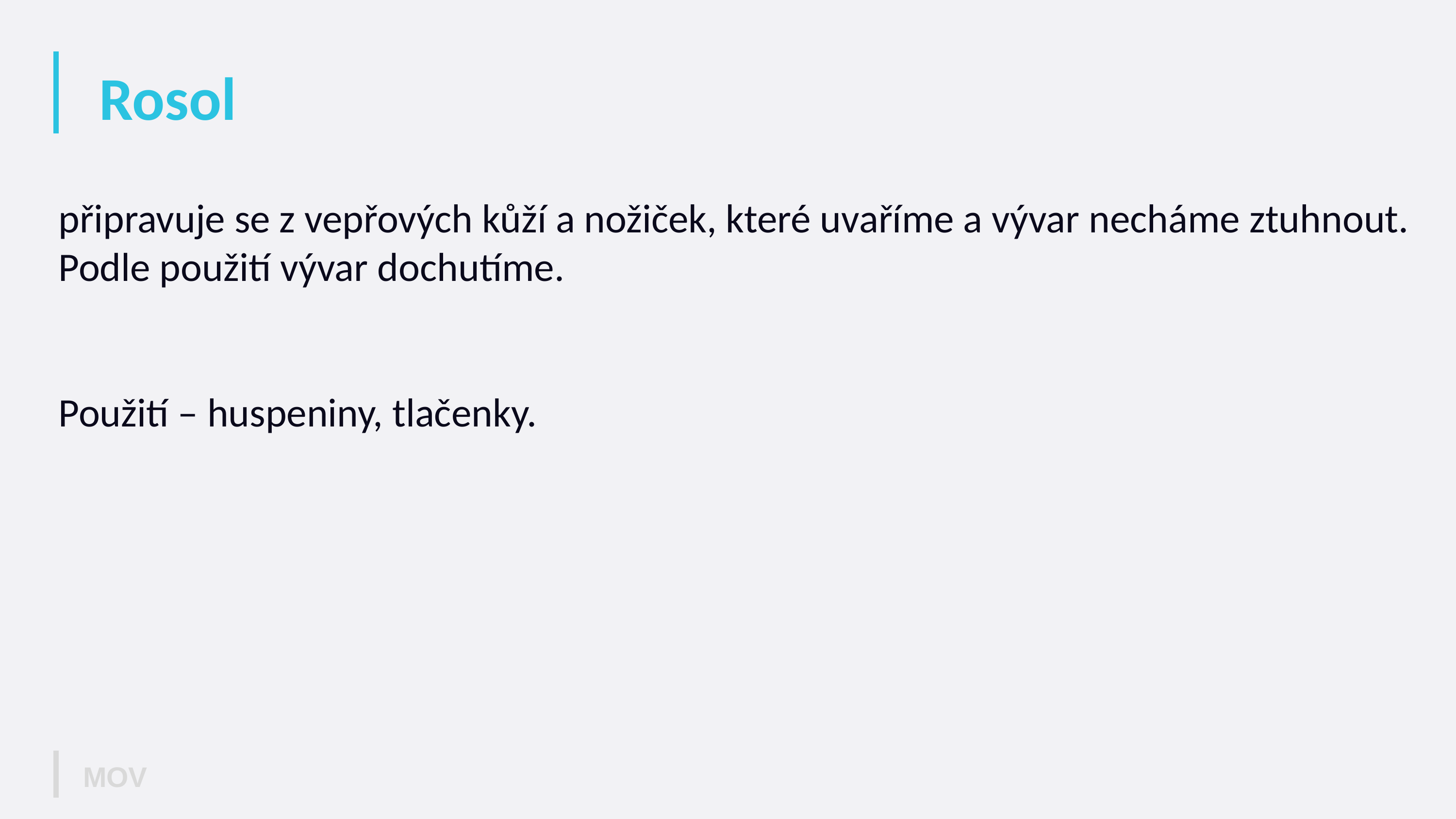

# Rosol

připravuje se z vepřových kůží a nožiček, které uvaříme a vývar necháme ztuhnout.
Podle použití vývar dochutíme.

Použití – huspeniny, tlačenky.